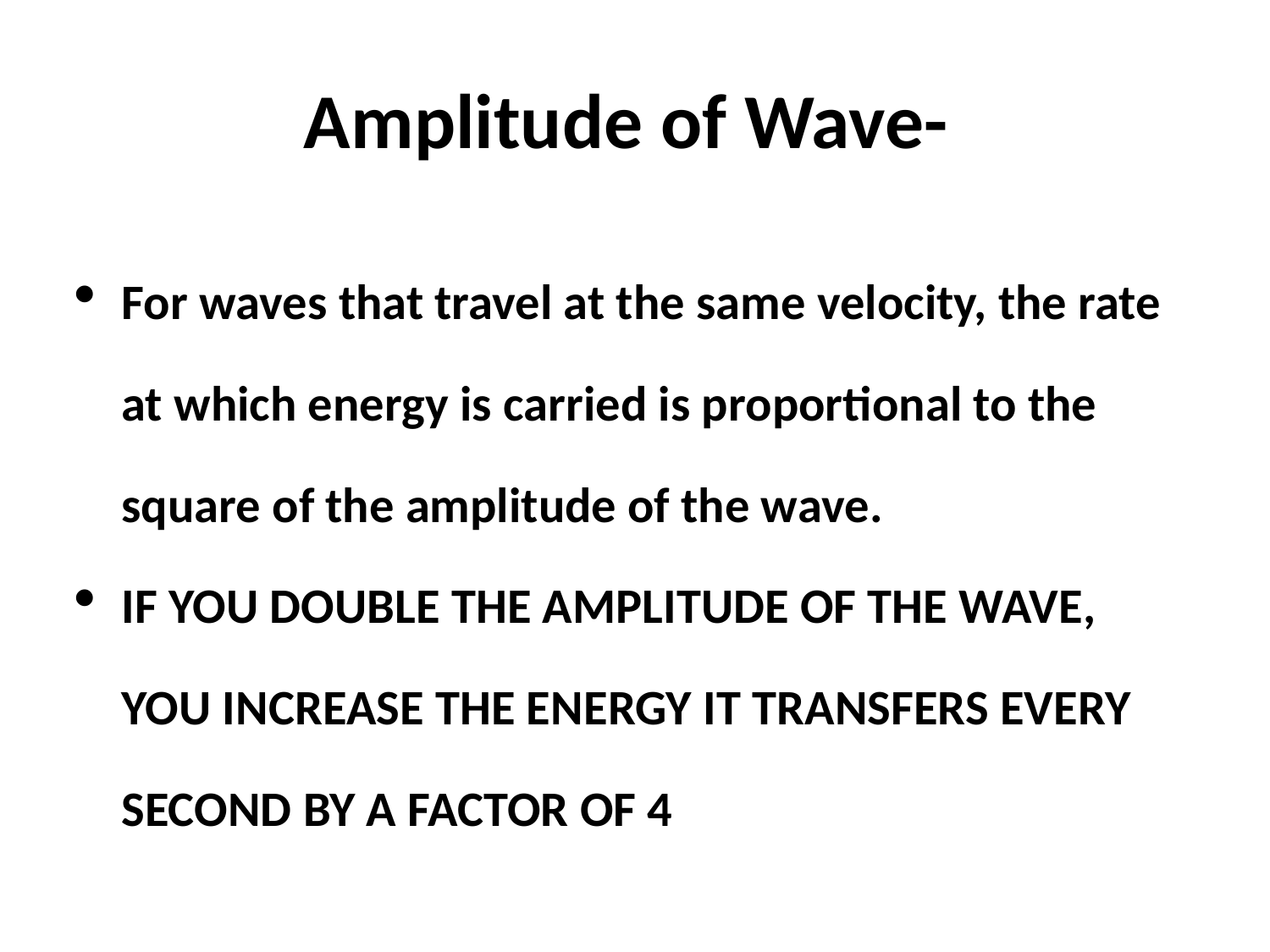

# Amplitude of Wave-
For waves that travel at the same velocity, the rate at which energy is carried is proportional to the square of the amplitude of the wave.
IF YOU DOUBLE THE AMPLITUDE OF THE WAVE, YOU INCREASE THE ENERGY IT TRANSFERS EVERY SECOND BY A FACTOR OF 4